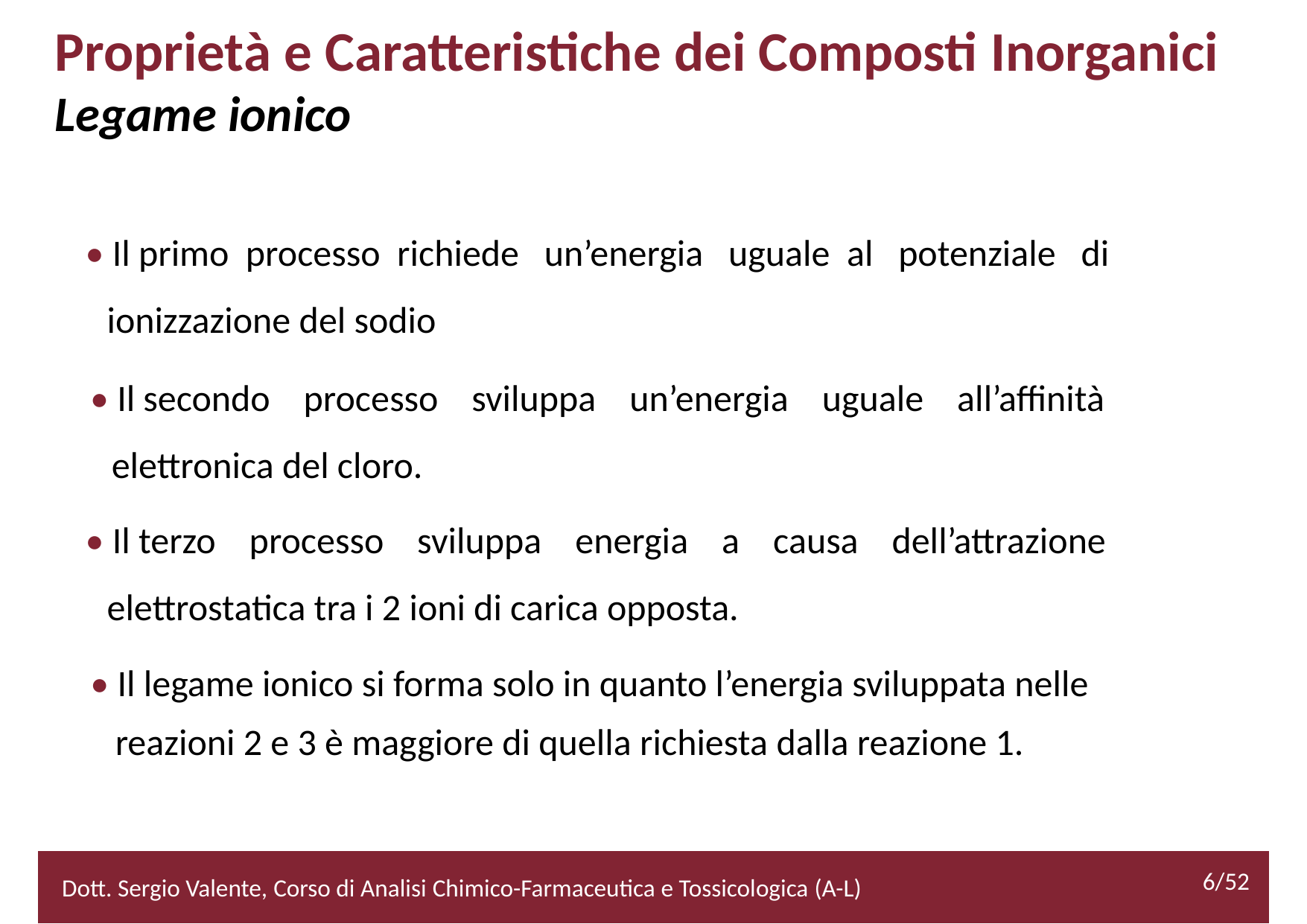

Proprietà e Caratteristiche dei Composti Inorganici
Legame ionico
• Il primo  processo  richiede   un’energia   uguale  al   potenziale   di    ionizzazione del sodio

• Il secondo    processo    sviluppa    un’energia    uguale    all’affinità
elettronica del cloro.

• Il terzo    processo    sviluppa    energia    a    causa    dell’attrazione elettrostatica tra i 2 ioni di carica opposta.

• Il legame ionico si forma solo in quanto l’energia sviluppata nelle

		reazioni 2 e 3 è maggiore di quella richiesta dalla reazione 1.

			6/52

6/52
Dott. Sergio Valente, Corso di Analisi Chimico-Farmaceutica e Tossicologica (A-L)